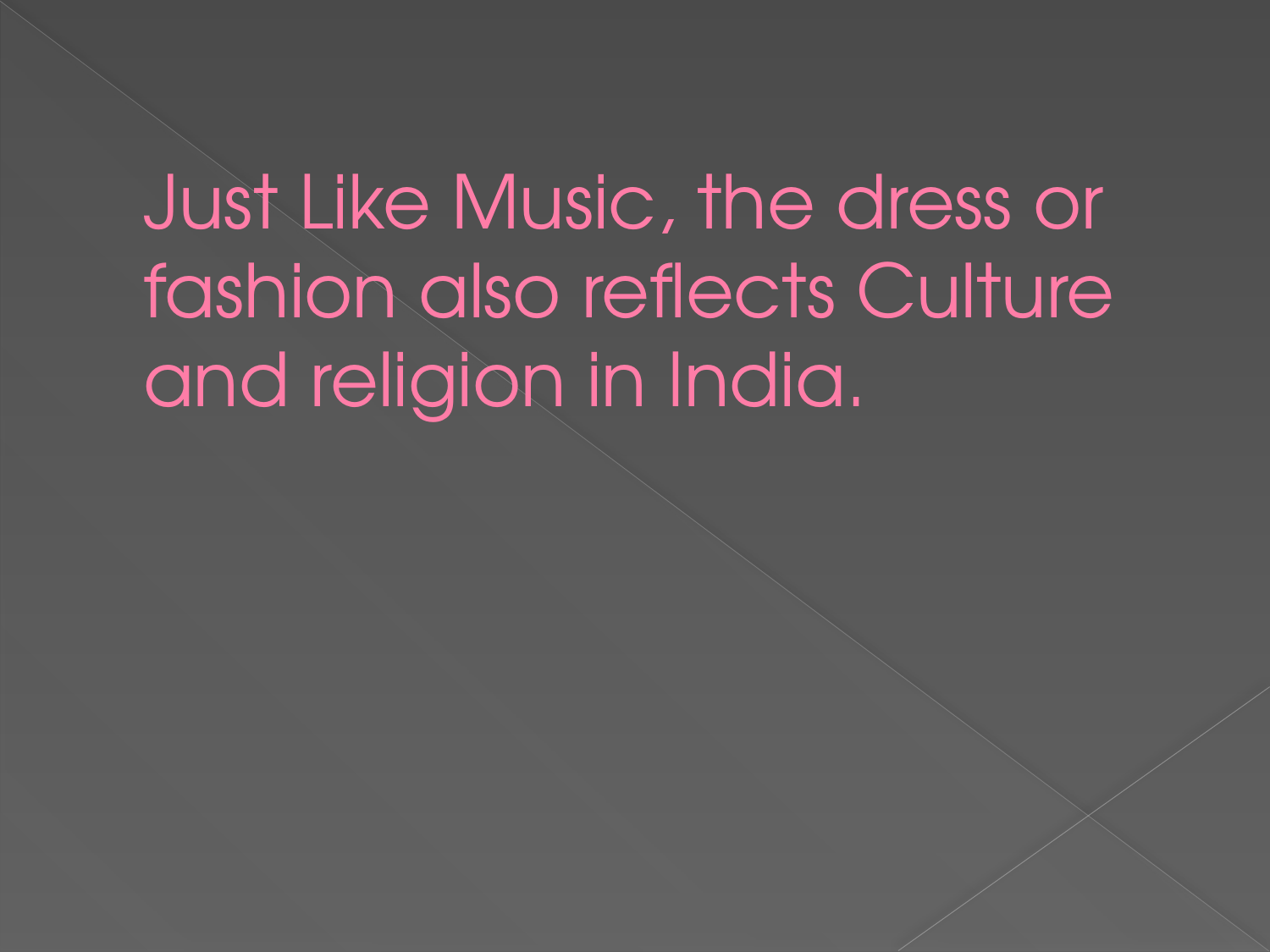

# Just Like Music, the dress or fashion also reflects Culture and religion in India.